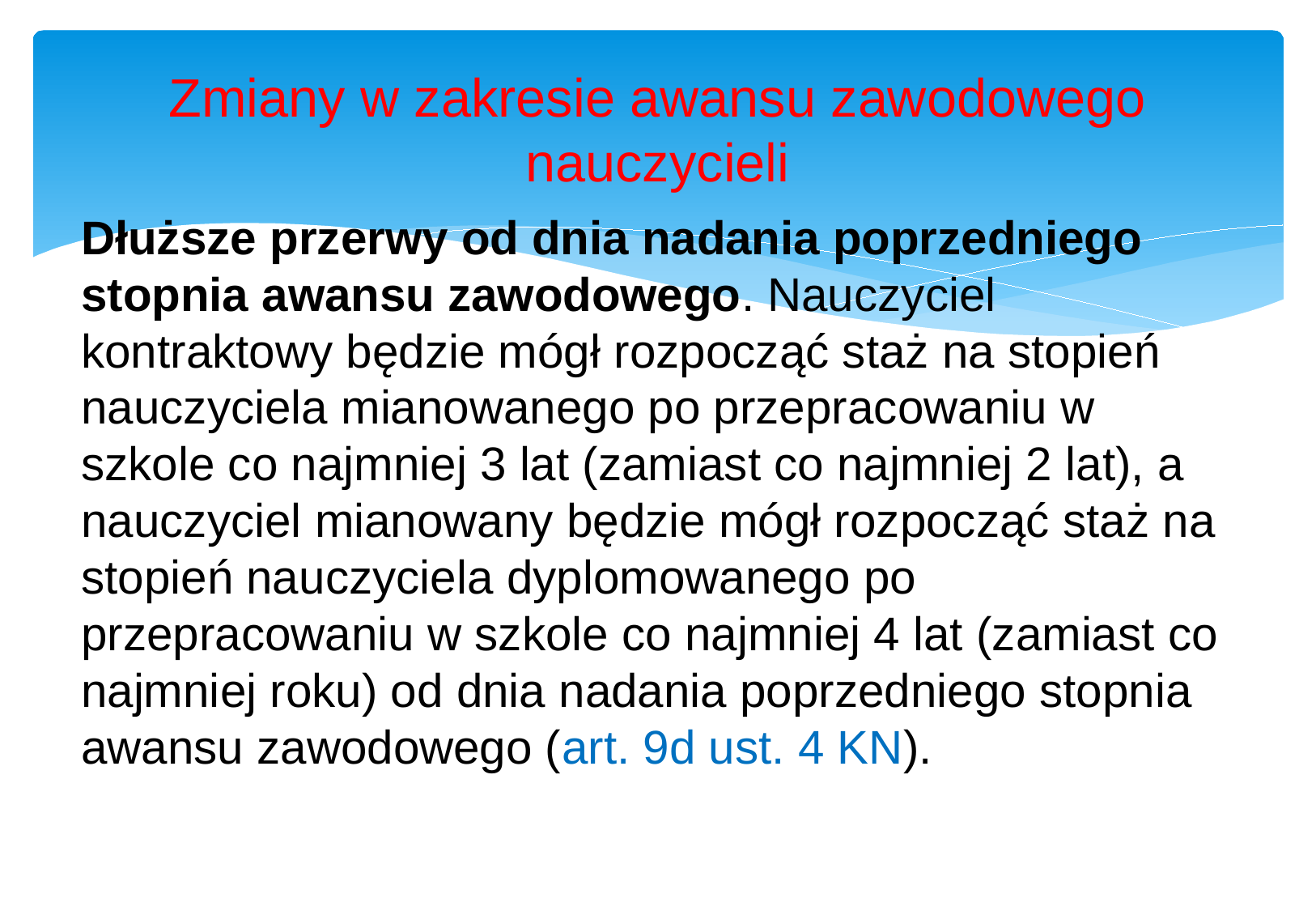

# Zmiany w zakresie awansu zawodowego nauczycieli

Dłuższe przerwy od dnia nadania poprzedniego stopnia awansu zawodowego. Nauczyciel kontraktowy będzie mógł rozpocząć staż na stopień nauczyciela mianowanego po przepracowaniu w szkole co najmniej 3 lat (zamiast co najmniej 2 lat), a nauczyciel mianowany będzie mógł rozpocząć staż na stopień nauczyciela dyplomowanego po przepracowaniu w szkole co najmniej 4 lat (zamiast co najmniej roku) od dnia nadania poprzedniego stopnia awansu zawodowego (art. 9d ust. 4 KN).